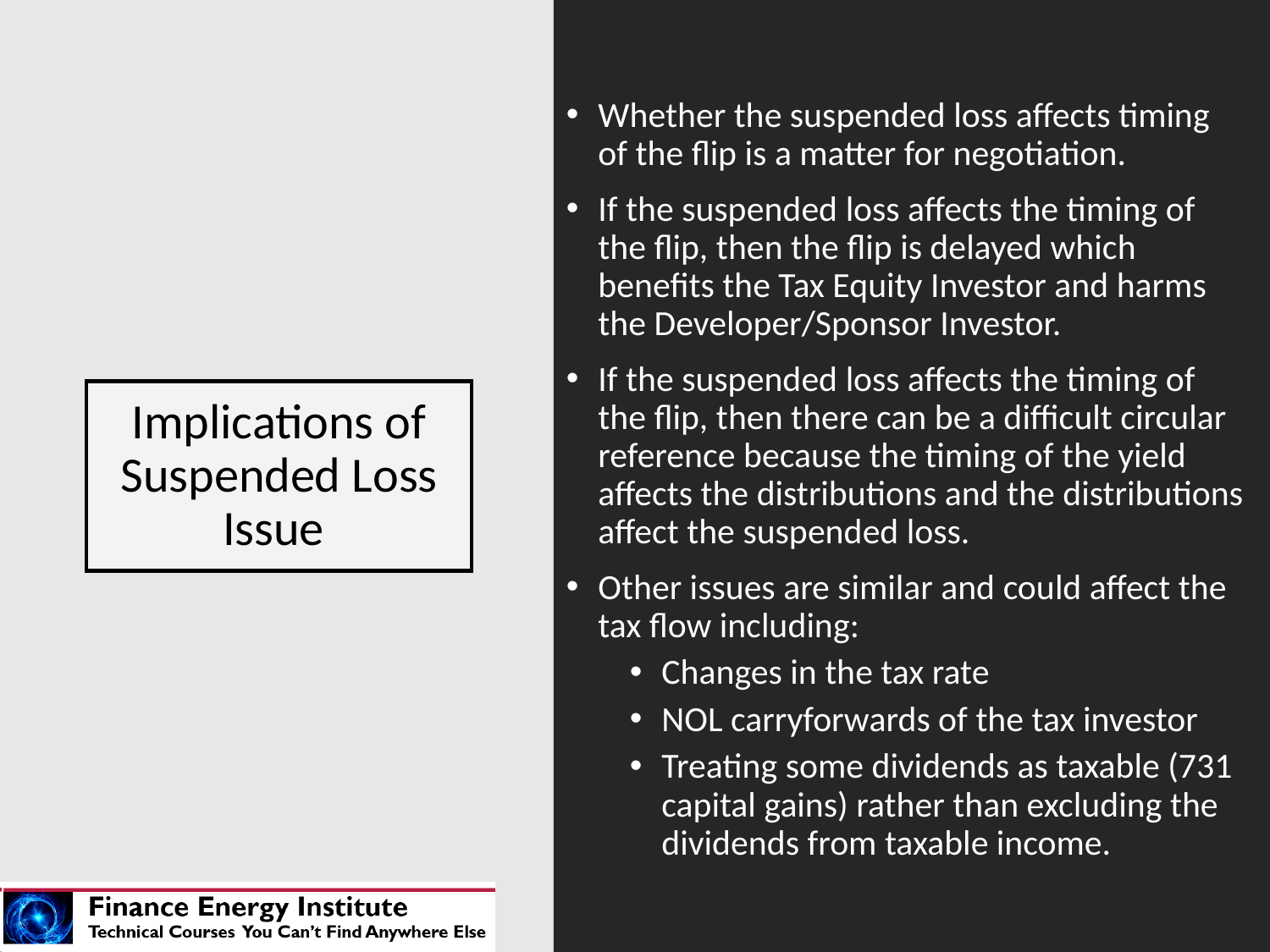

Whether the suspended loss affects timing of the flip is a matter for negotiation.
If the suspended loss affects the timing of the flip, then the flip is delayed which benefits the Tax Equity Investor and harms the Developer/Sponsor Investor.
If the suspended loss affects the timing of the flip, then there can be a difficult circular reference because the timing of the yield affects the distributions and the distributions affect the suspended loss.
Other issues are similar and could affect the tax flow including:
Changes in the tax rate
NOL carryforwards of the tax investor
Treating some dividends as taxable (731 capital gains) rather than excluding the dividends from taxable income.
# Implications of Suspended Loss Issue